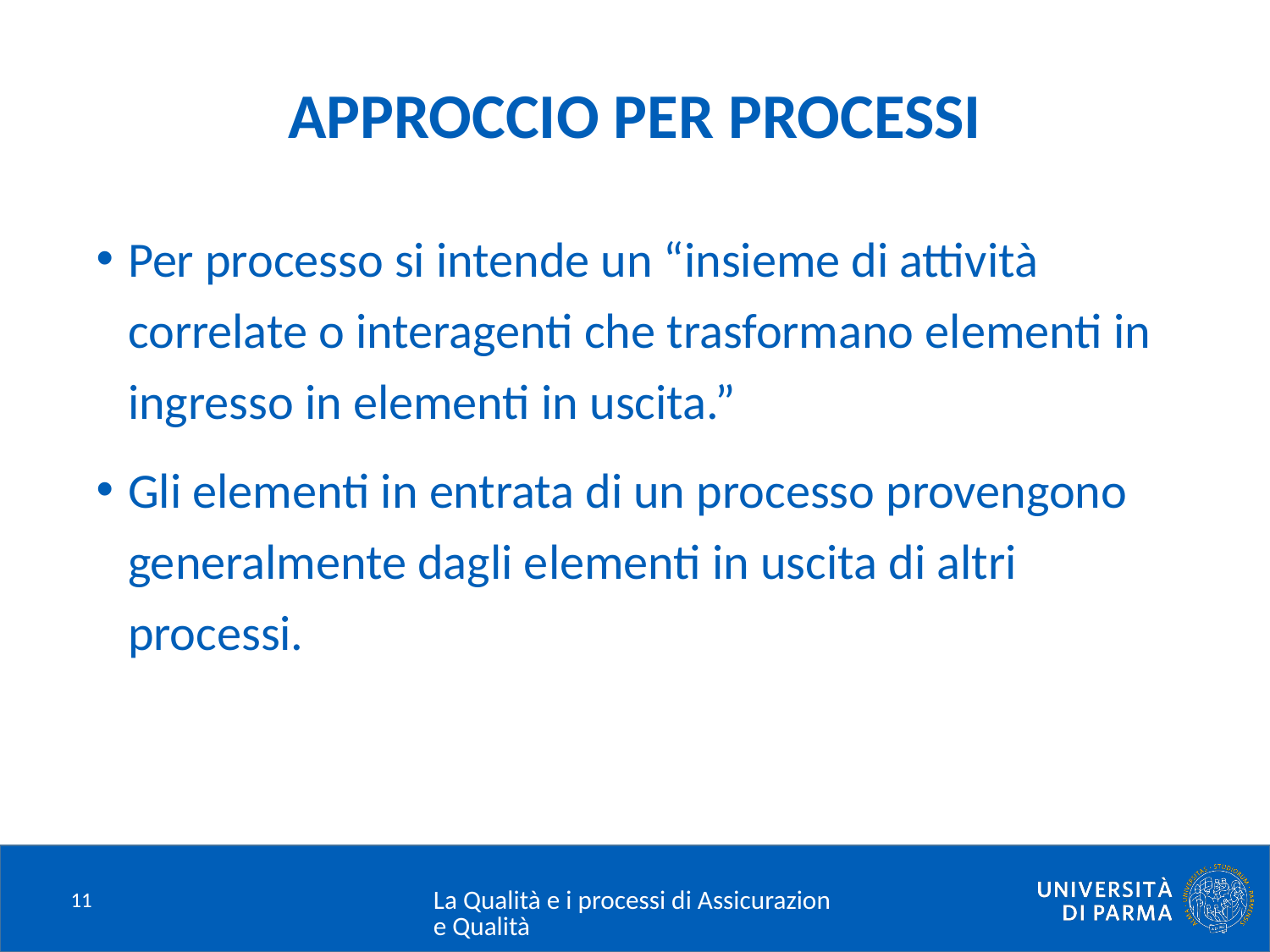

# APPROCCIO PER PROCESSI
Per processo si intende un “insieme di attività correlate o interagenti che trasformano elementi in ingresso in elementi in uscita.”
Gli elementi in entrata di un processo provengono generalmente dagli elementi in uscita di altri processi.
11
La Qualità e i processi di Assicurazione Qualità